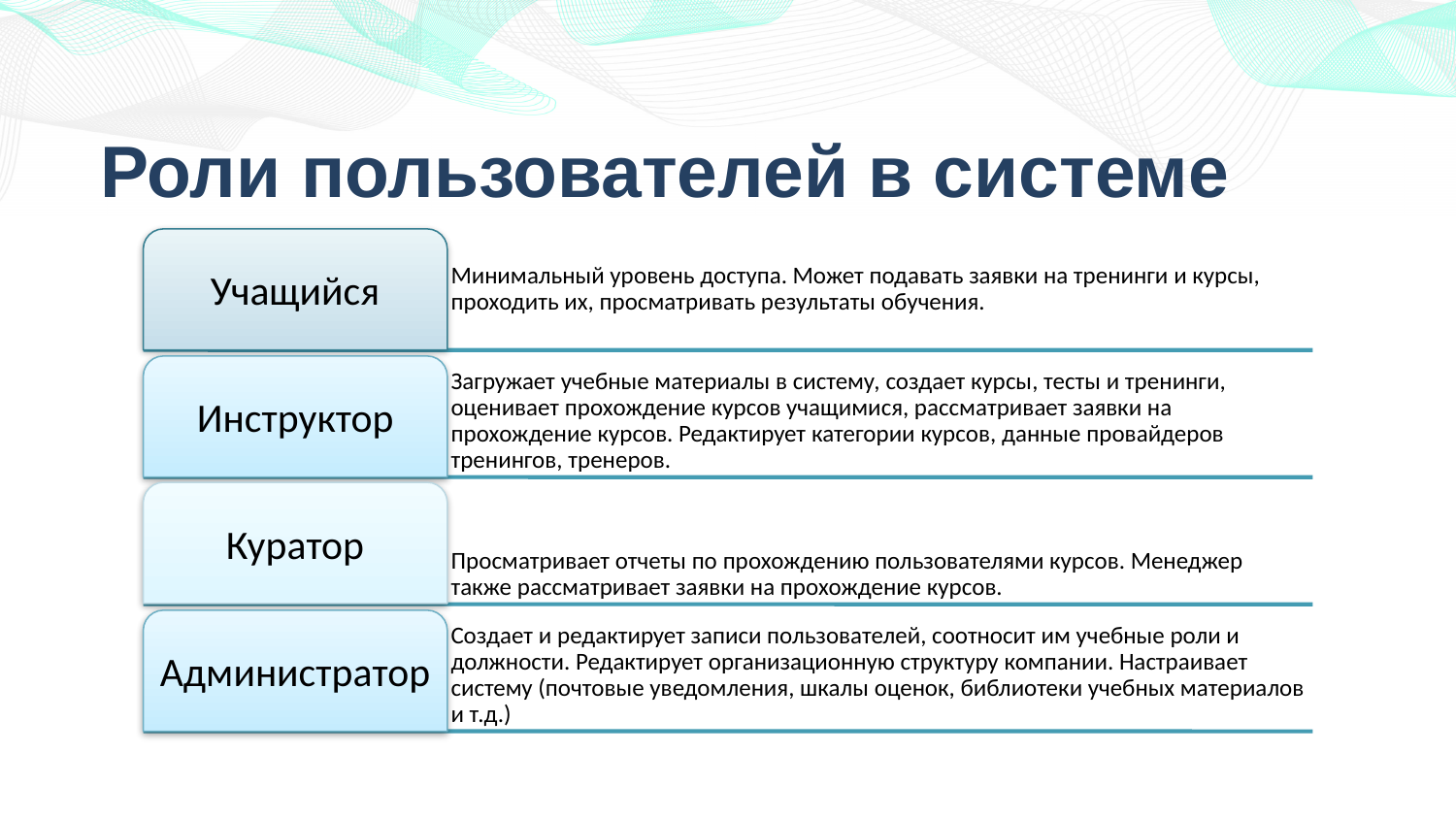

# Роли пользователей в системе
Минимальный уровень доступа. Может подавать заявки на тренинги и курсы, проходить их, просматривать результаты обучения.
Учащийся
Загружает учебные материалы в систему, создает курсы, тесты и тренинги, оценивает прохождение курсов учащимися, рассматривает заявки на прохождение курсов. Редактирует категории курсов, данные провайдеров тренингов, тренеров.
Инструктор
Просматривает отчеты по прохождению пользователями курсов. Менеджер также рассматривает заявки на прохождение курсов.
Куратор
Создает и редактирует записи пользователей, соотносит им учебные роли и должности. Редактирует организационную структуру компании. Настраивает систему (почтовые уведомления, шкалы оценок, библиотеки учебных материалов и т.д.)
Администратор
4